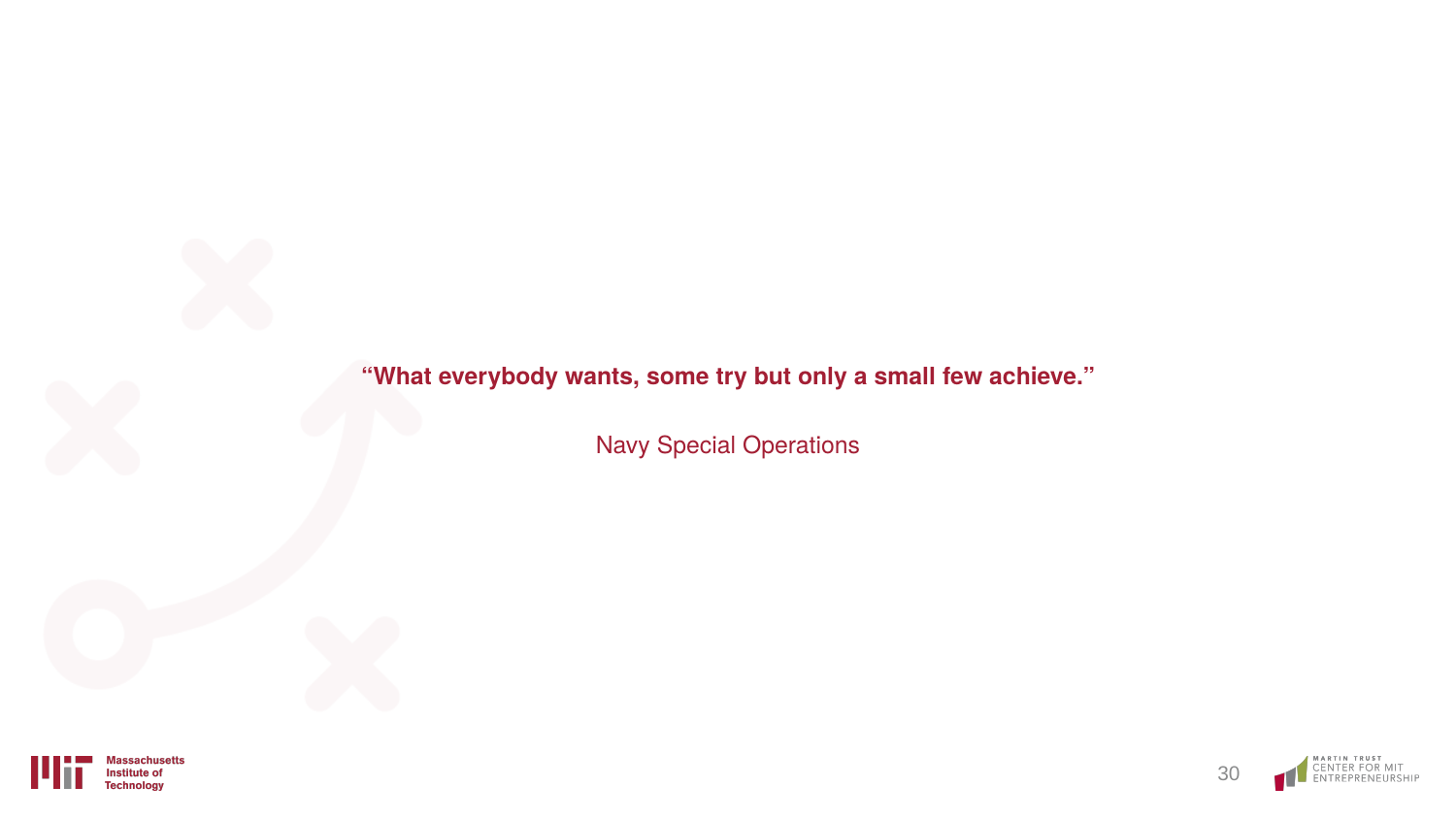

# “What everybody wants, some try but only a small few achieve.”

Navy Special Operations
30